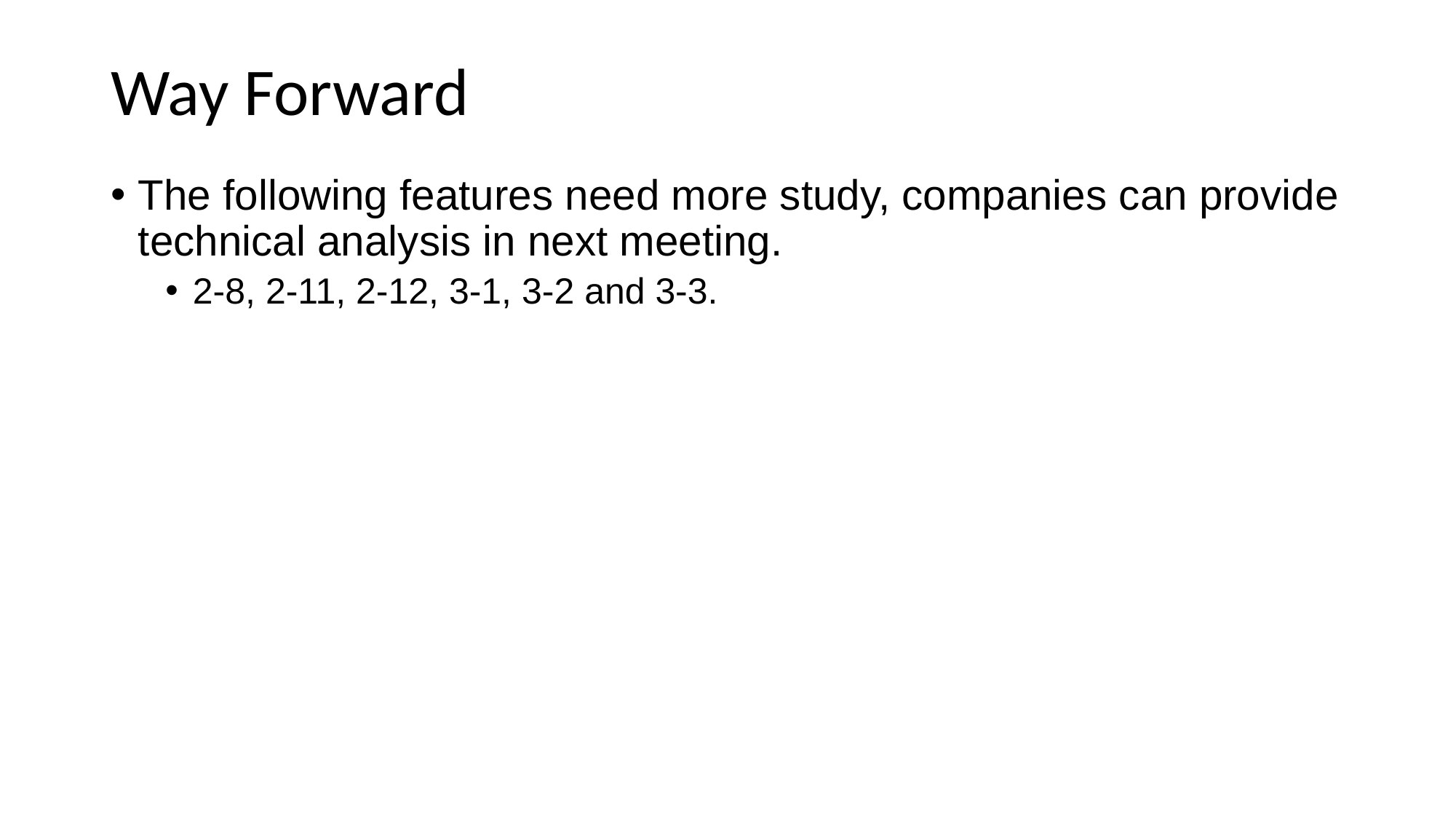

# Way Forward
The following features need more study, companies can provide technical analysis in next meeting.
2-8, 2-11, 2-12, 3-1, 3-2 and 3-3.